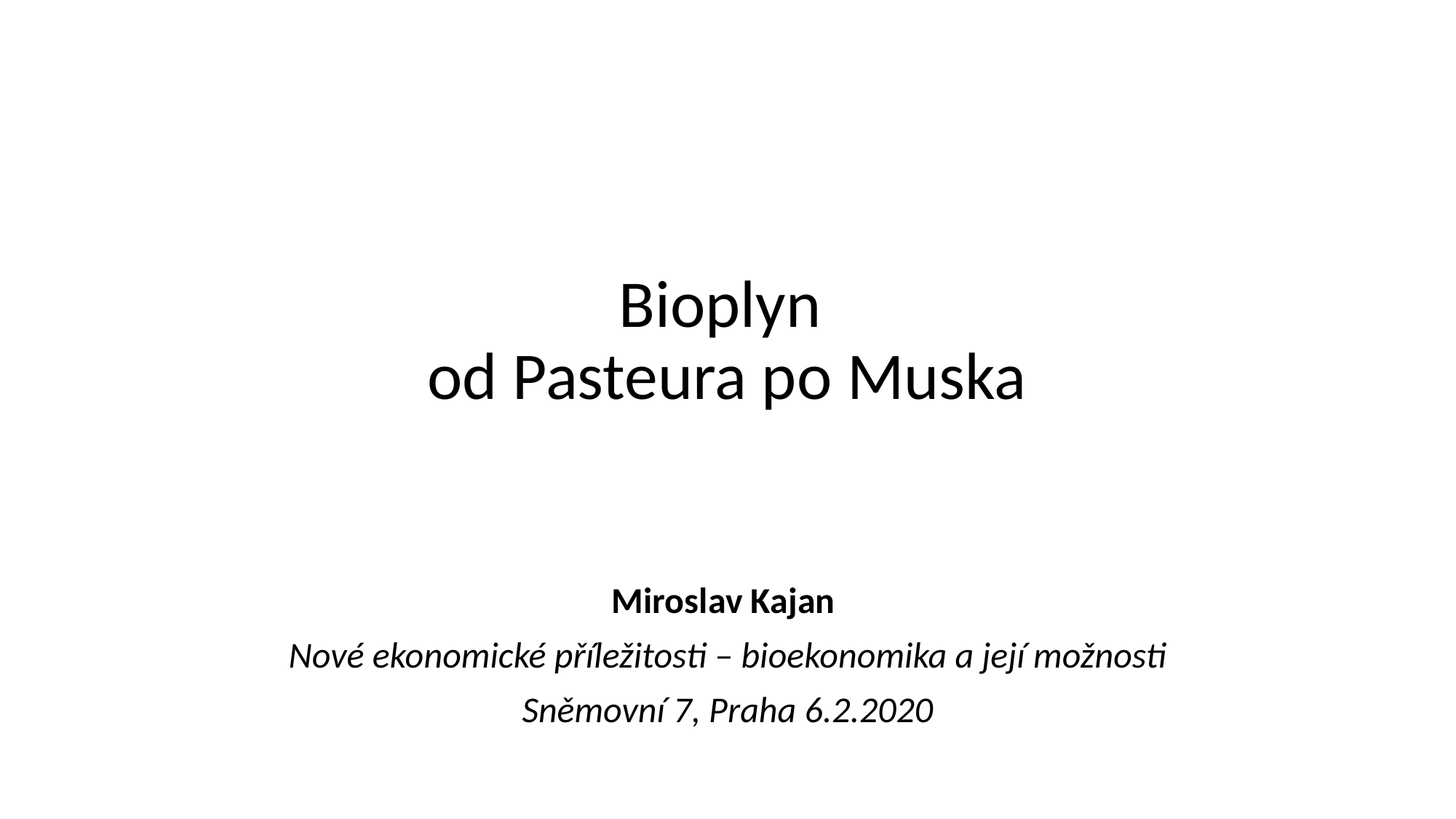

# Bioplyn od Pasteura po Muska
Miroslav Kajan
Nové ekonomické příležitosti – bioekonomika a její možnosti
Sněmovní 7, Praha 6.2.2020